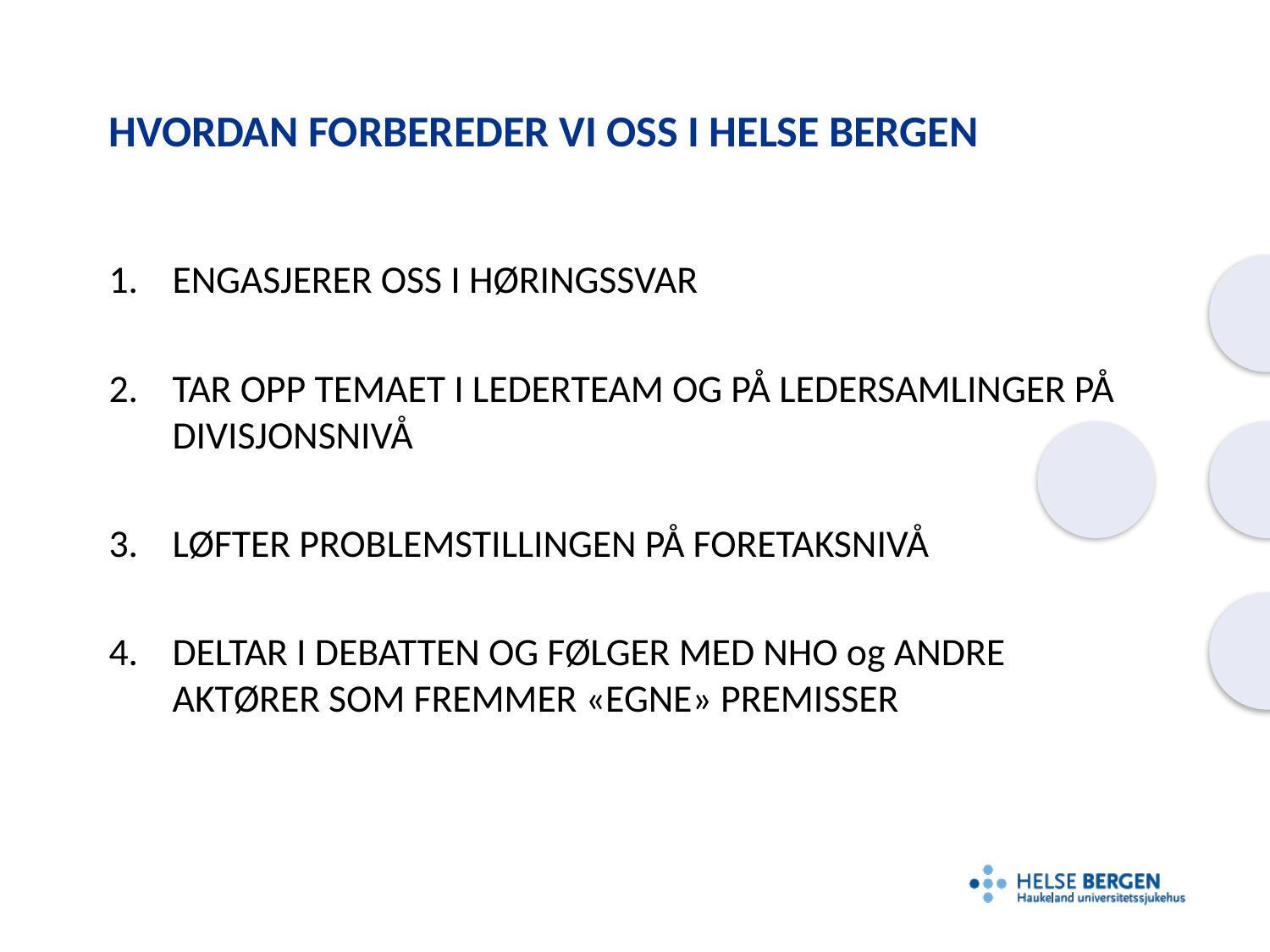

# HvordaN FORBEREDER VI OSS I HELSE BERGEN
ENGASJERER OSS I HØRINGSSVAR

TAR OPP TEMAET I LEDERTEAM OG PÅ LEDERSAMLINGER PÅ DIVISJONSNIVÅ

LØFTER PROBLEMSTILLINGEN PÅ FORETAKSNIVÅ

DELTAR I DEBATTEN OG FØLGER MED NHO og ANDRE AKTØRER SOM FREMMER «EGNE» PREMISSER